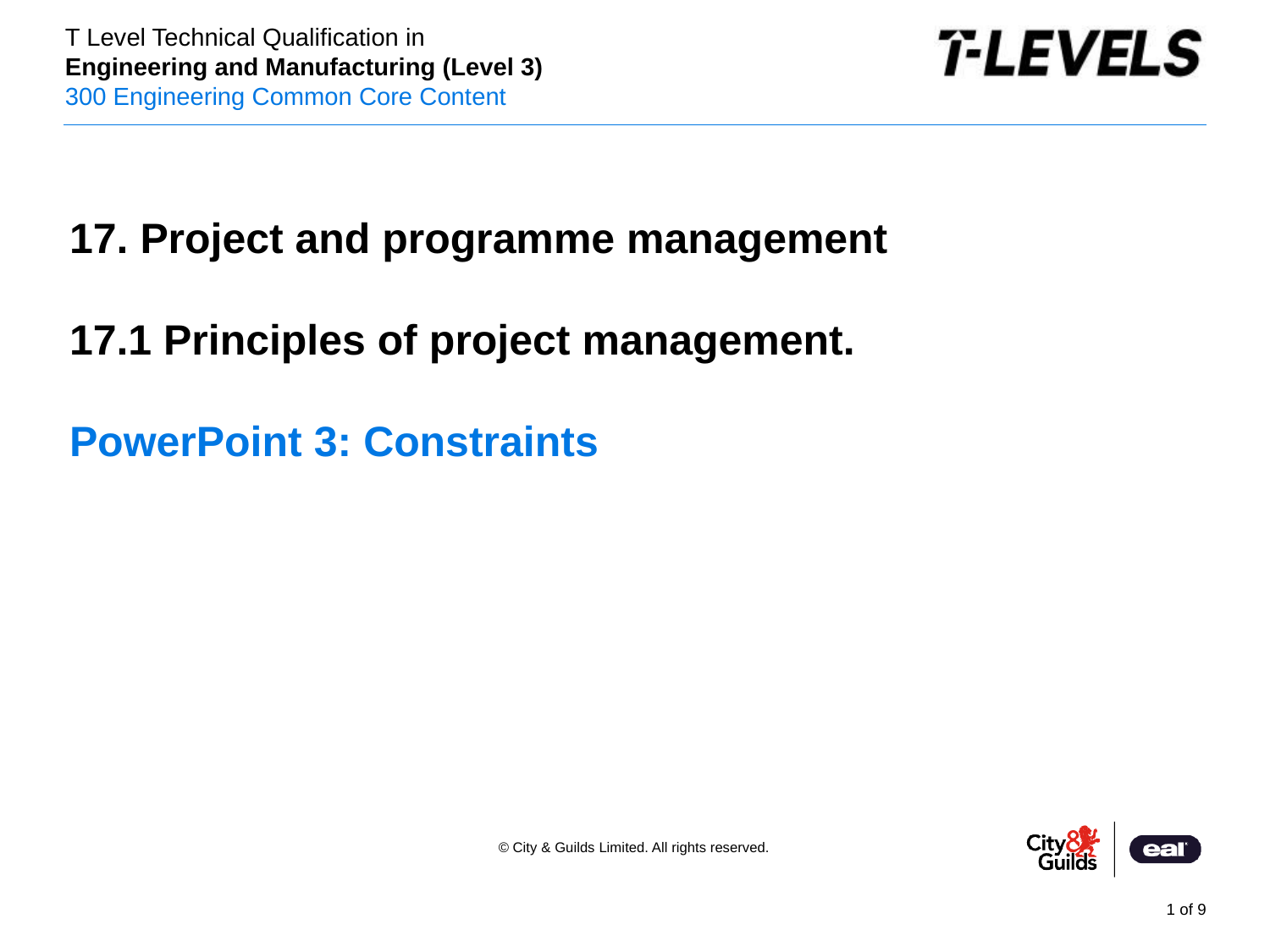

17. Project and programme management

17.1 Principles of project management.
PowerPoint 3: Constraints